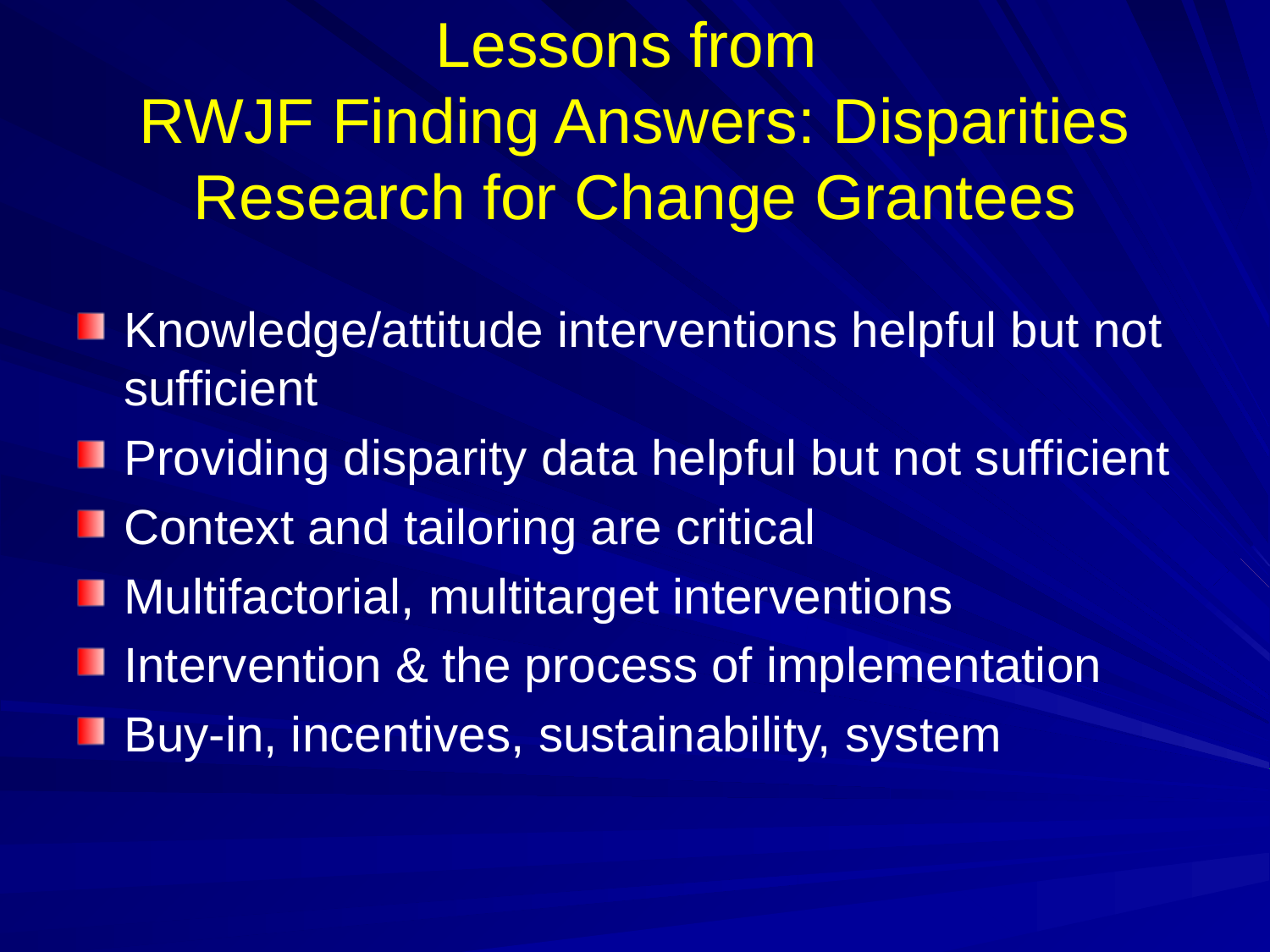

# Lessons from RWJF Finding Answers: Disparities Research for Change Grantees

Knowledge/attitude interventions helpful but not sufficient
Providing disparity data helpful but not sufficient
Context and tailoring are critical
Multifactorial, multitarget interventions
Intervention & the process of implementation
Buy-in, incentives, sustainability, system